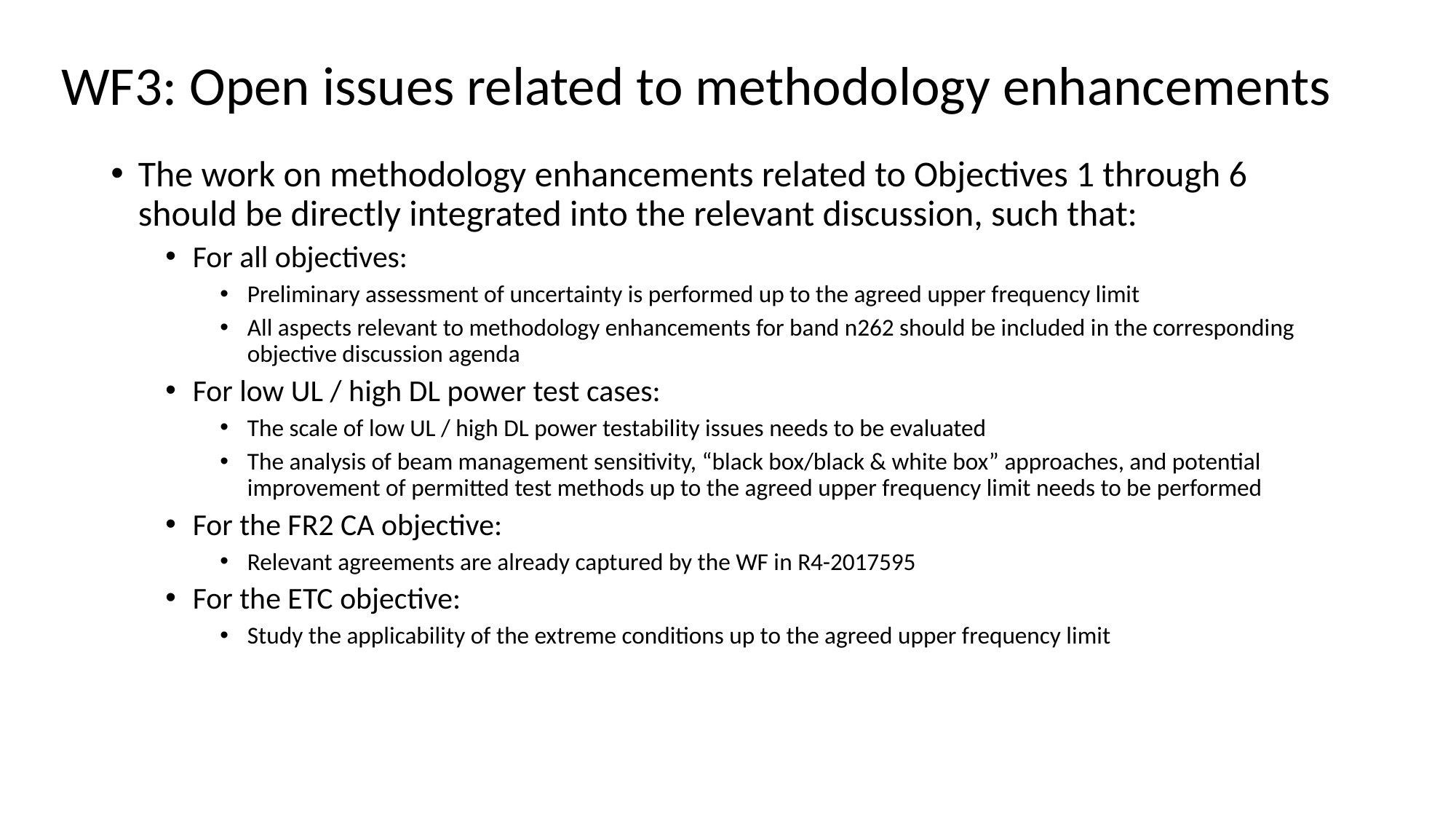

# WF3: Open issues related to methodology enhancements
The work on methodology enhancements related to Objectives 1 through 6 should be directly integrated into the relevant discussion, such that:
For all objectives:
Preliminary assessment of uncertainty is performed up to the agreed upper frequency limit
All aspects relevant to methodology enhancements for band n262 should be included in the corresponding objective discussion agenda
For low UL / high DL power test cases:
The scale of low UL / high DL power testability issues needs to be evaluated
The analysis of beam management sensitivity, “black box/black & white box” approaches, and potential improvement of permitted test methods up to the agreed upper frequency limit needs to be performed
For the FR2 CA objective:
Relevant agreements are already captured by the WF in R4-2017595
For the ETC objective:
Study the applicability of the extreme conditions up to the agreed upper frequency limit